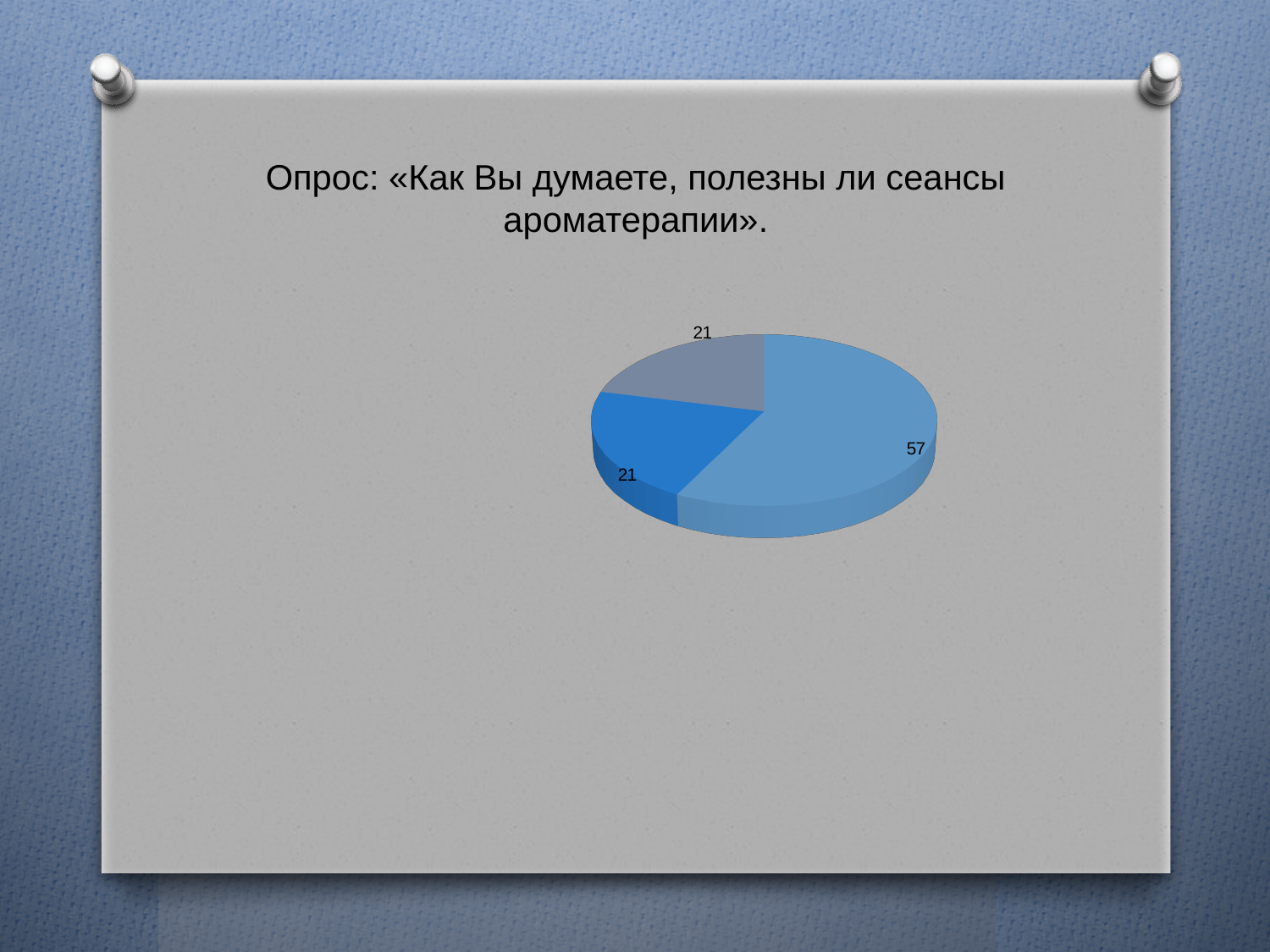

# Опрос: «Как Вы думаете, полезны ли сеансы ароматерапии».

[unsupported chart]